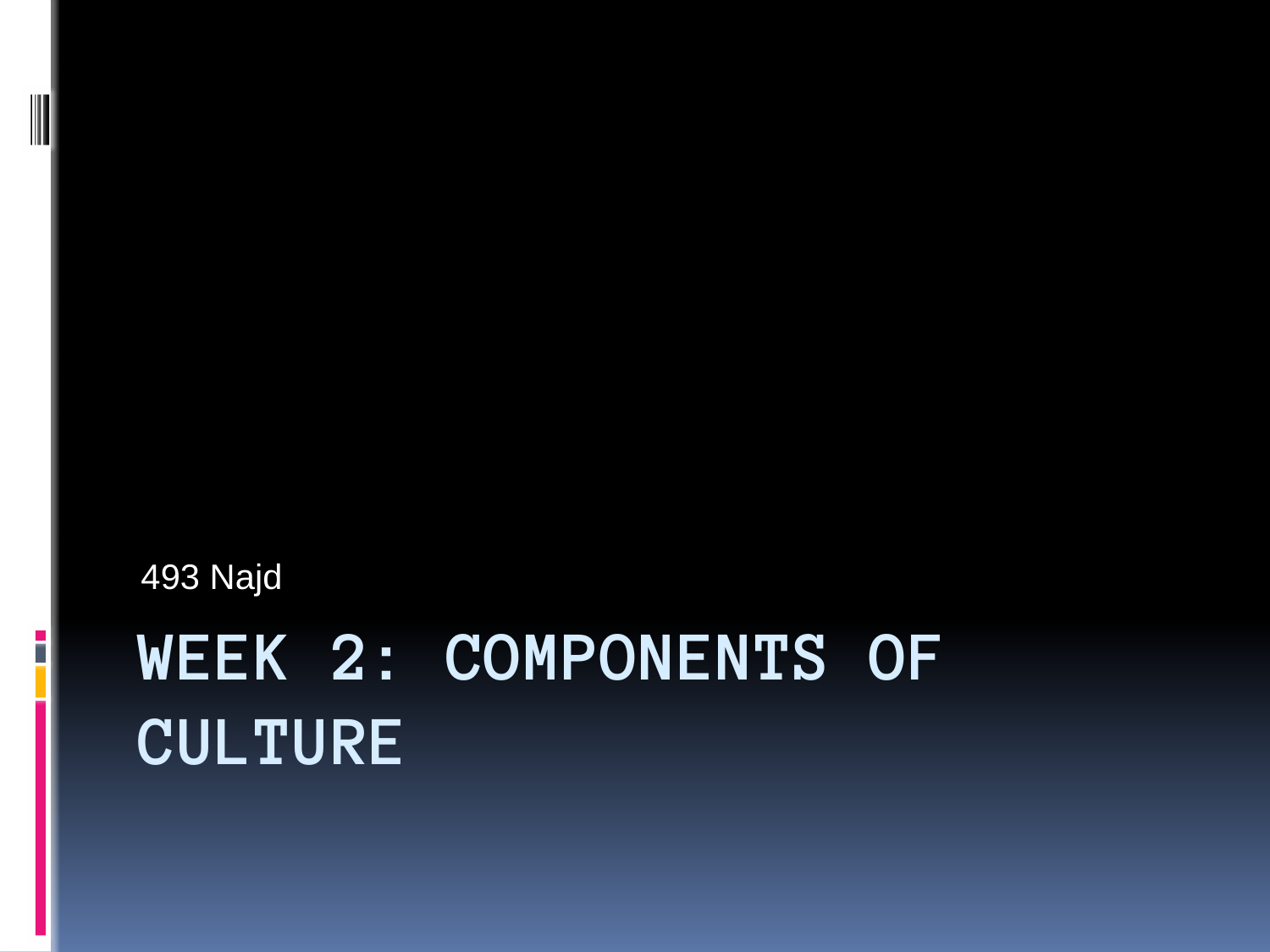

493 Najd
# Week 2: Components of Culture